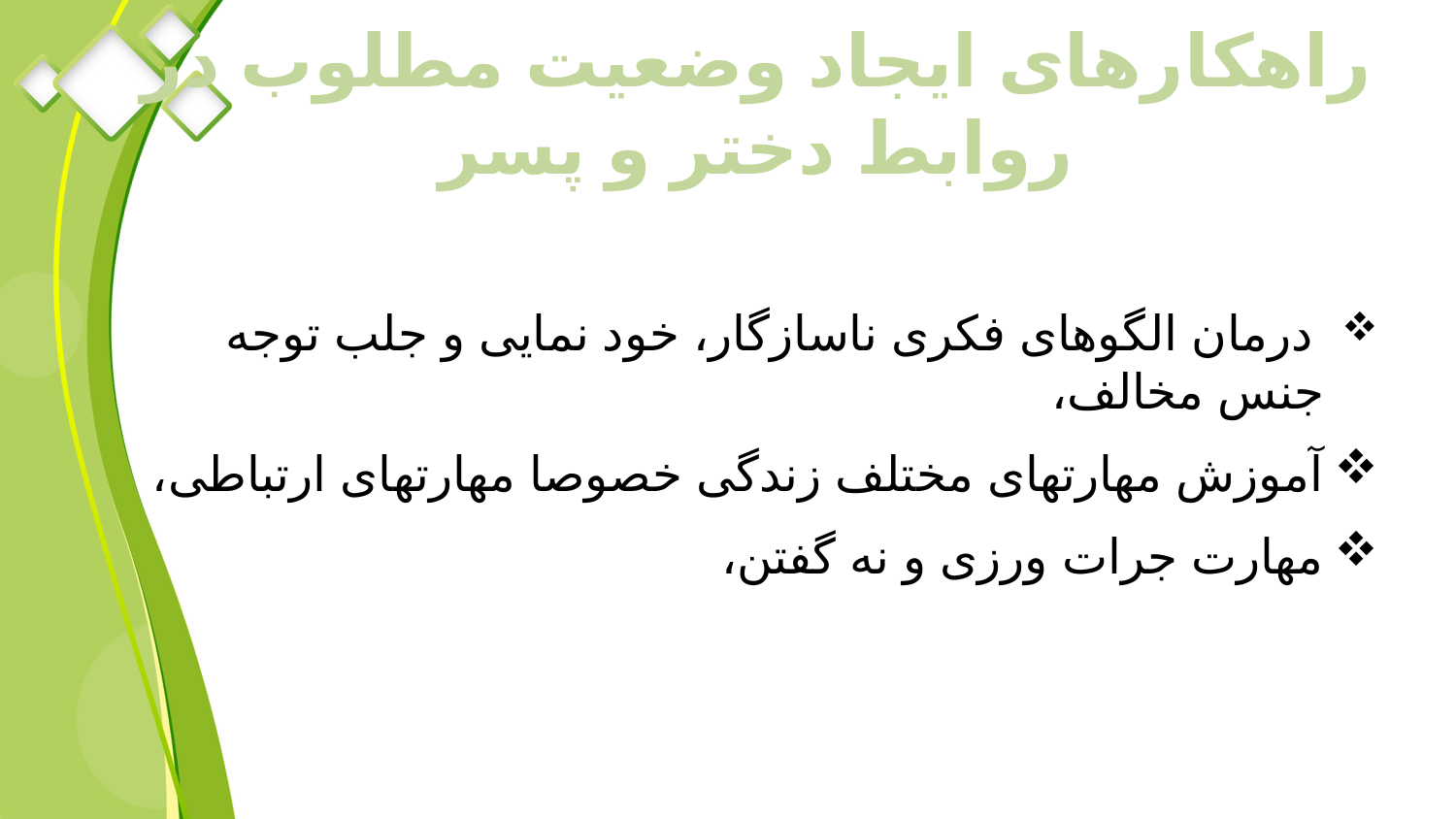

# راهکارهای ایجاد وضعیت مطلوب در روابط دختر و پسر
 درمان الگوهای فکری ناسازگار، خود نمایی و جلب توجه جنس مخالف،
آموزش مهارتهای مختلف زندگی خصوصا مهارتهای ارتباطی،
مهارت جرات ورزی و نه گفتن،